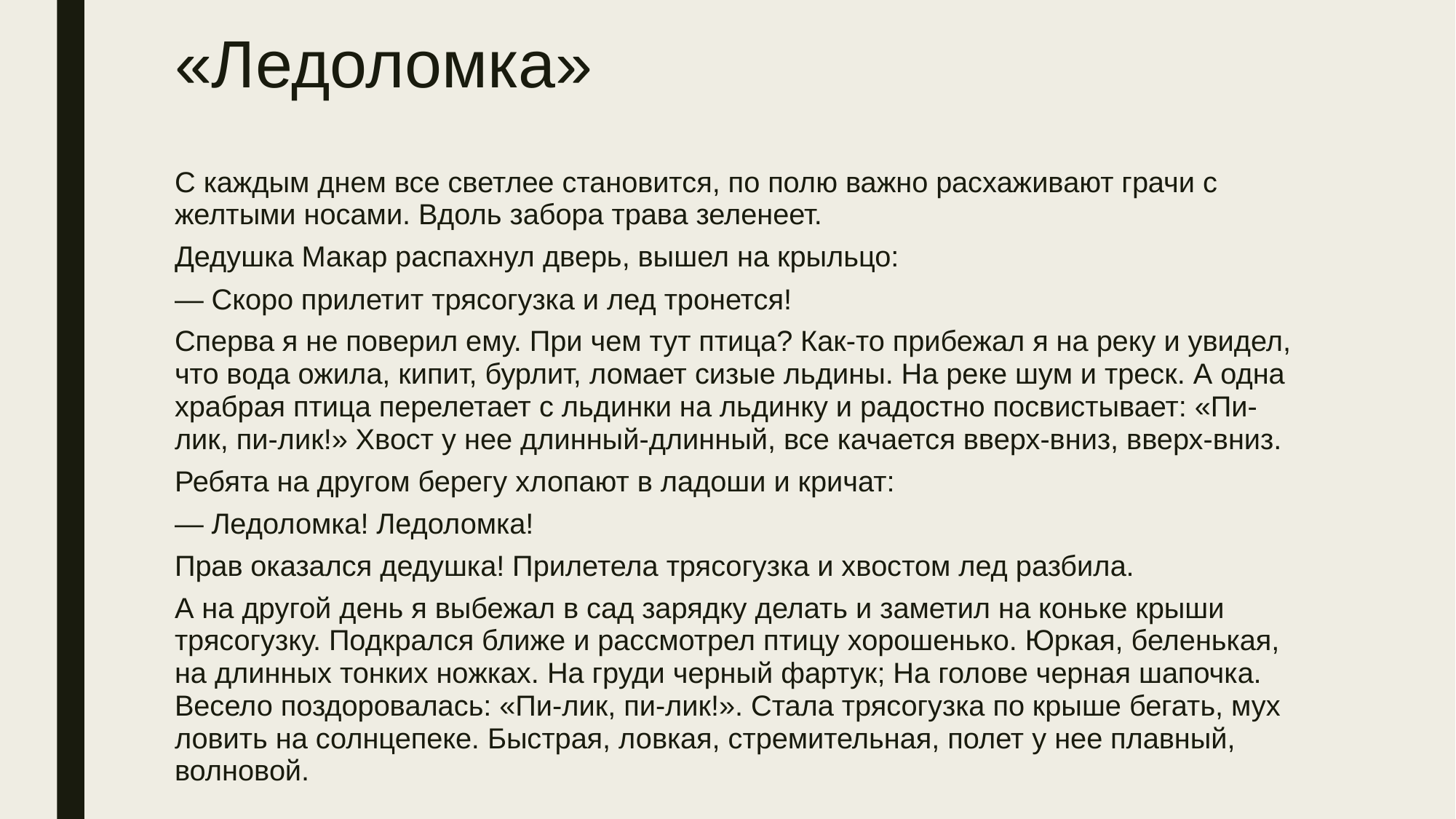

# «Ледоломка»
С каждым днем все светлее становится, по полю важно расхаживают грачи с желтыми носами. Вдоль забора трава зеленеет.
Дедушка Макар распахнул дверь, вышел на крыльцо:
— Скоро прилетит трясогузка и лед тронется!
Сперва я не поверил ему. При чем тут птица? Как-то прибежал я на реку и увидел, что вода ожила, кипит, бурлит, ломает сизые льдины. На реке шум и треск. А одна храбрая птица перелетает с льдинки на льдинку и радостно посвистывает: «Пи-лик, пи-лик!» Хвост у нее длинный-длинный, все качается вверх-вниз, вверх-вниз.
Ребята на другом берегу хлопают в ладоши и кричат:
— Ледоломка! Ледоломка!
Прав оказался дедушка! Прилетела трясогузка и хвостом лед разбила.
А на другой день я выбежал в сад зарядку делать и заметил на коньке крыши трясогузку. Подкрался ближе и рассмотрел птицу хорошенько. Юркая, беленькая, на длинных тонких ножках. На груди черный фартук; На голове черная шапочка. Весело поздоровалась: «Пи-лик, пи-лик!». Стала трясогузка по крыше бегать, мух ловить на солнцепеке. Быстрая, ловкая, стремительная, полет у нее плавный, волновой.